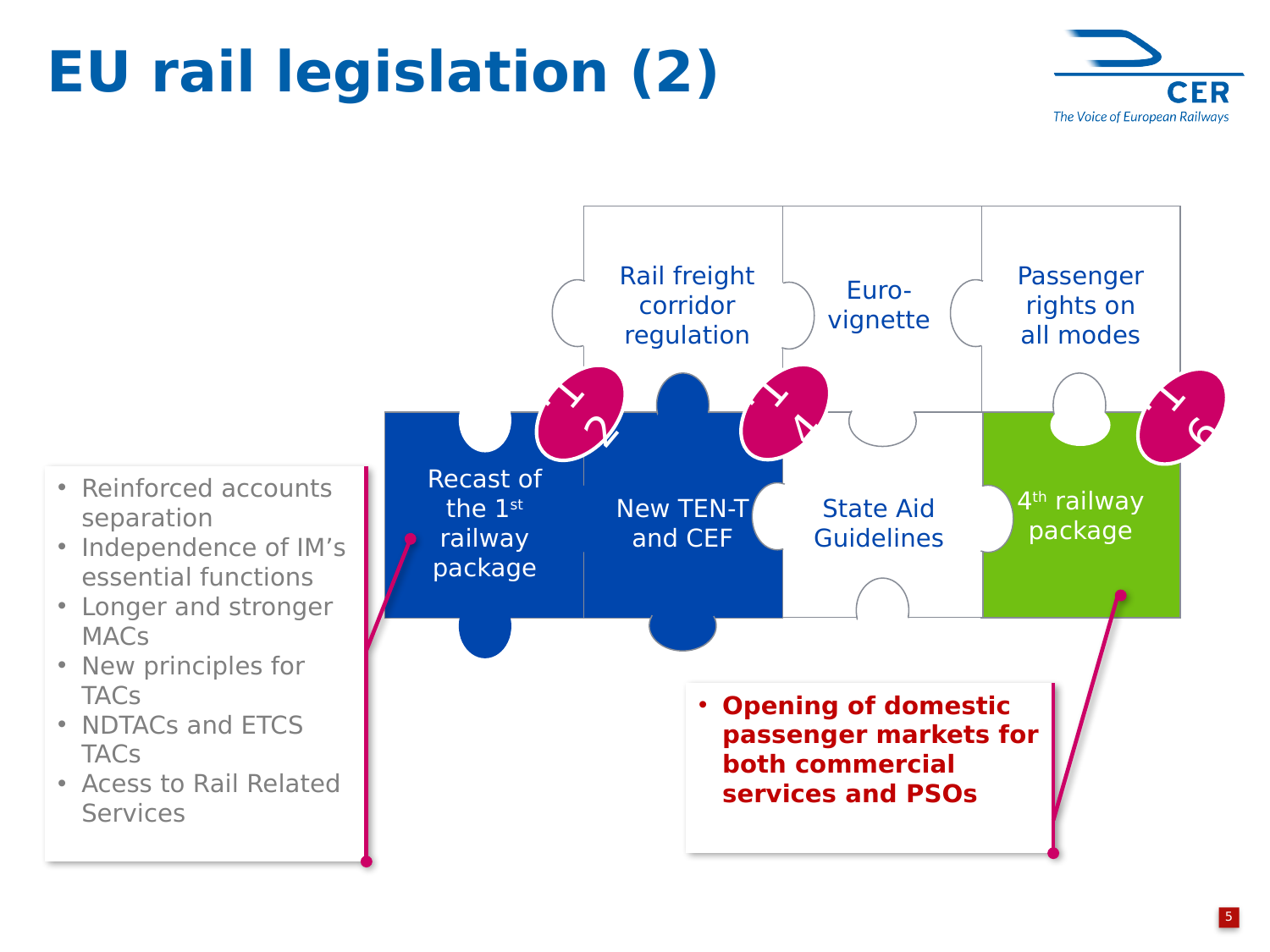

EU rail legislation (2)

Rail freight corridor regulation
Passenger rights on all modes
Euro-
vignette

Recast of the 1st railway package

New TEN-T and CEF
State Aid Guidelines

‘14
‘12
‘16
4th railway package
Reinforced accounts separation
Independence of IM’s essential functions
Longer and stronger MACs
New principles for TACs
NDTACs and ETCS TACs
Acess to Rail Related Services
Opening of domestic passenger markets for both commercial services and PSOs